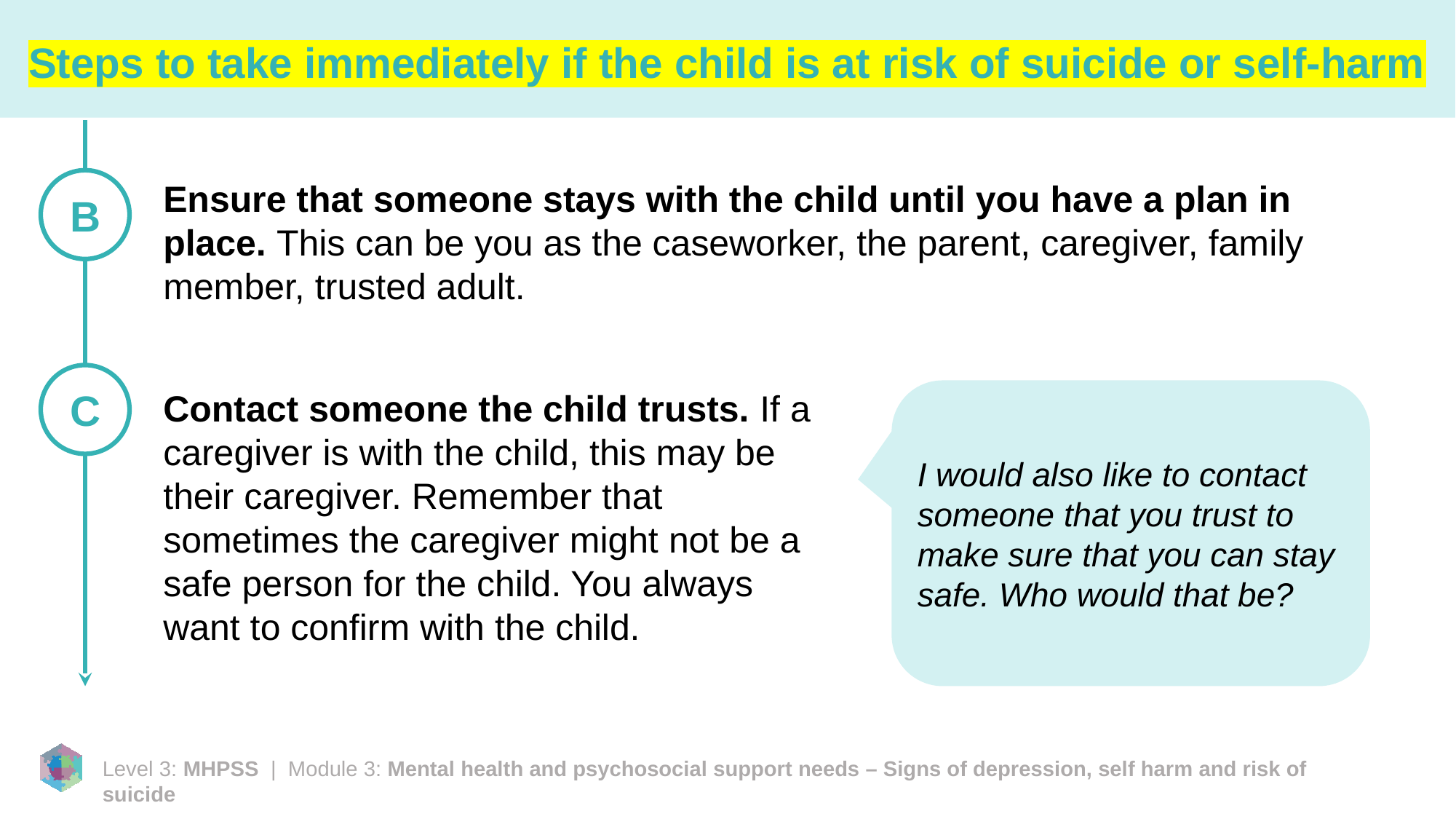

# Steps to take immediately if the child is at risk of suicide or self-harm
B
Ensure that someone stays with the child until you have a plan in place. This can be you as the caseworker, the parent, caregiver, family member, trusted adult.
C
Contact someone the child trusts. If a caregiver is with the child, this may be their caregiver. Remember that sometimes the caregiver might not be a safe person for the child. You always want to confirm with the child.
I would also like to contact someone that you trust to make sure that you can stay safe. Who would that be?